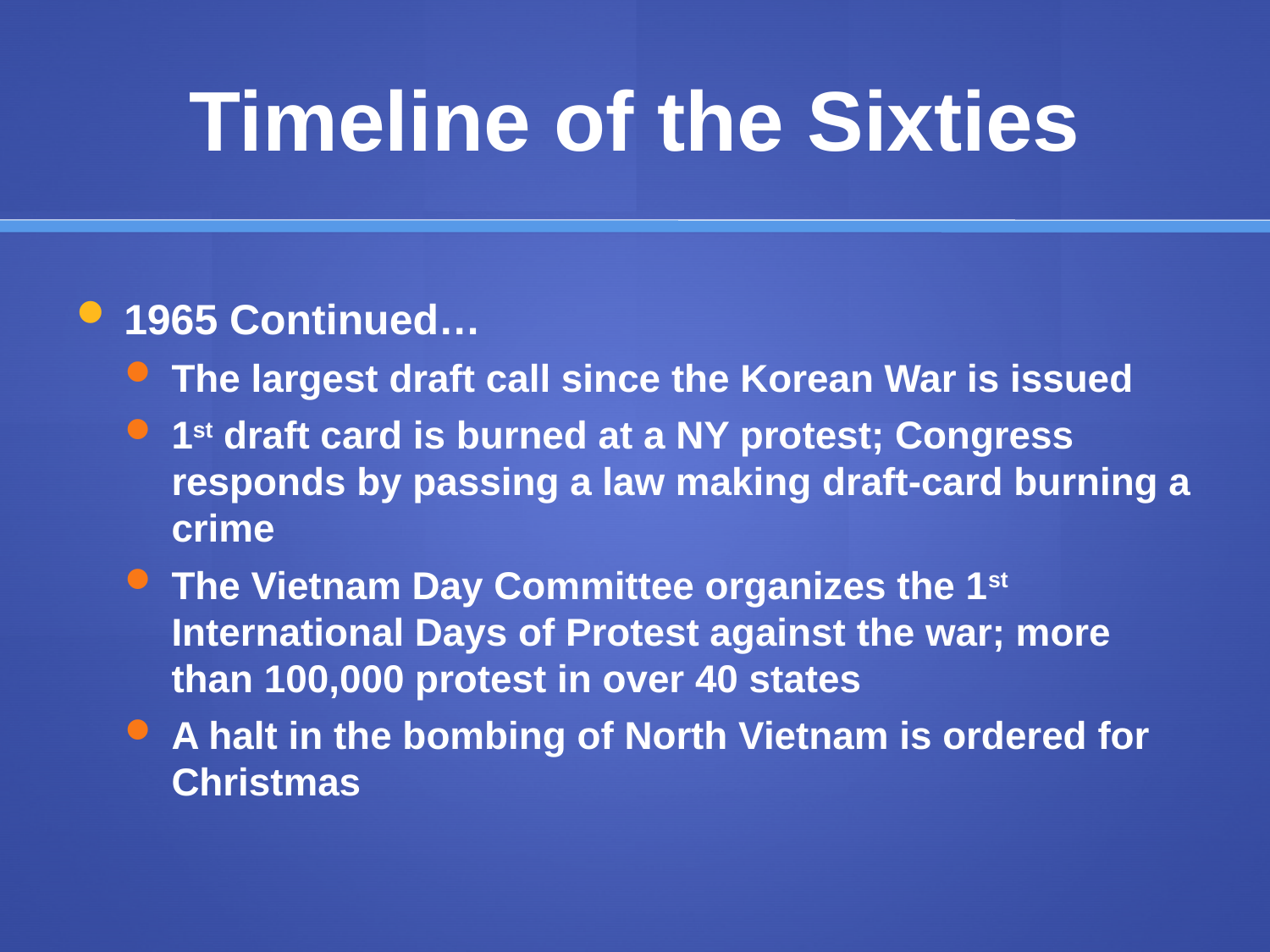

# Timeline of the Sixties
1965 Continued…
The largest draft call since the Korean War is issued
1st draft card is burned at a NY protest; Congress responds by passing a law making draft-card burning a crime
The Vietnam Day Committee organizes the 1st International Days of Protest against the war; more than 100,000 protest in over 40 states
A halt in the bombing of North Vietnam is ordered for Christmas